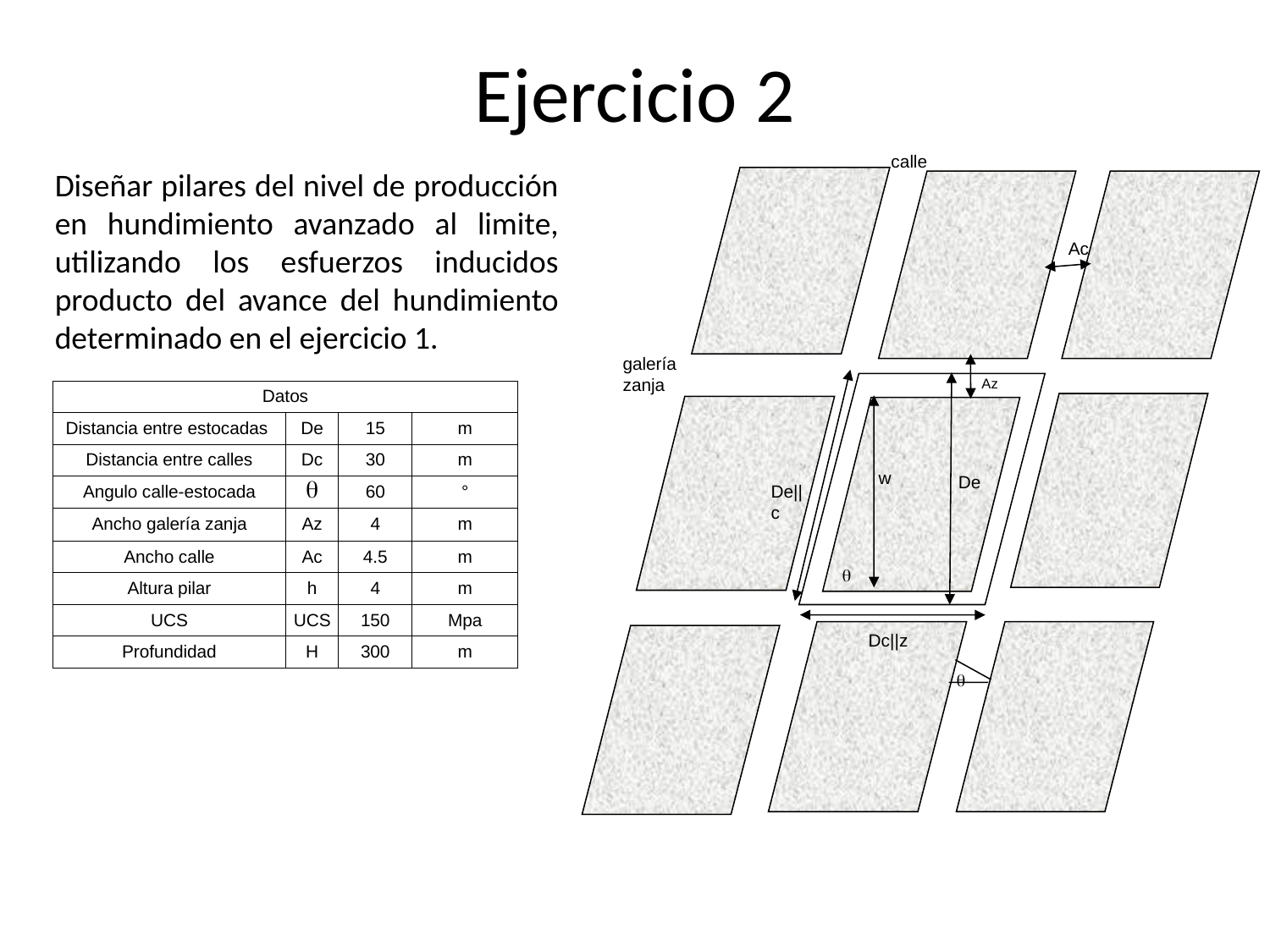

Ejercicio 2

calle

Ac
galería zanja

Az

w
De
De||c
θ

Dc||z

θ

Diseñar pilares del nivel de producción en hundimiento avanzado al limite, utilizando los esfuerzos inducidos producto del avance del hundimiento determinado en el ejercicio 1.

Ae

Ae

Ae
L
L
L

| Datos |  |  |  |
| --- | --- | --- | --- |
| Distancia entre estocadas | De | 15 | m |
| Distancia entre calles | Dc | 30 | m |
| Angulo calle-estocada | θ | 60 | ° |
| Ancho galería zanja | Az | 4 | m |
| Ancho calle | Ac | 4.5 | m |
| Altura pilar | h | 4 | m |
| UCS | UCS | 150 | Mpa |
| Profundidad | H | 300 | m |